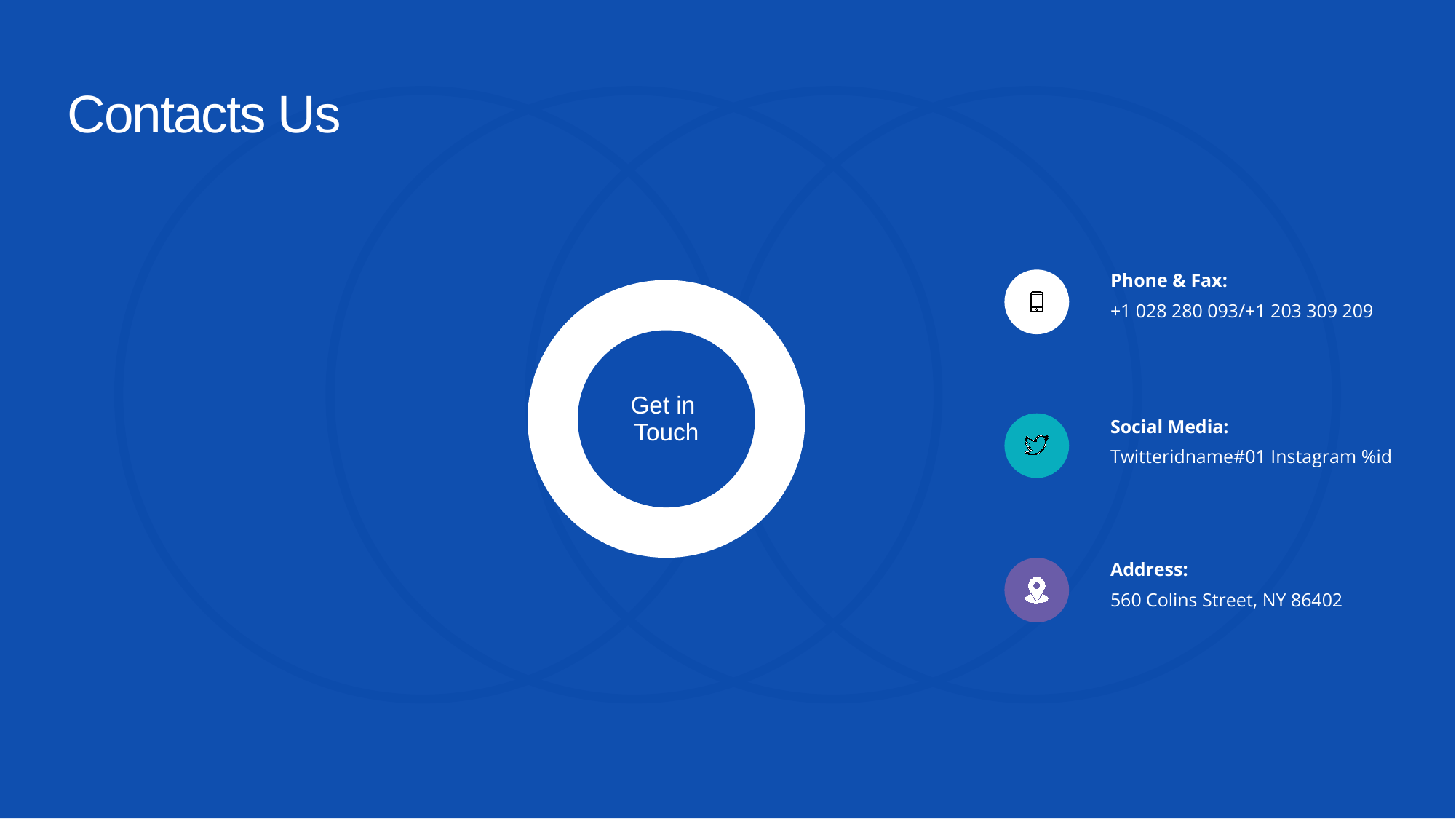

Contacts Us

Phone & Fax:
+1 028 280 093/+1 203 309 209

Get in
Touch

Social Media:
Twitteridname#01 Instagram %id

Address:
560 Colins Street, NY 86402